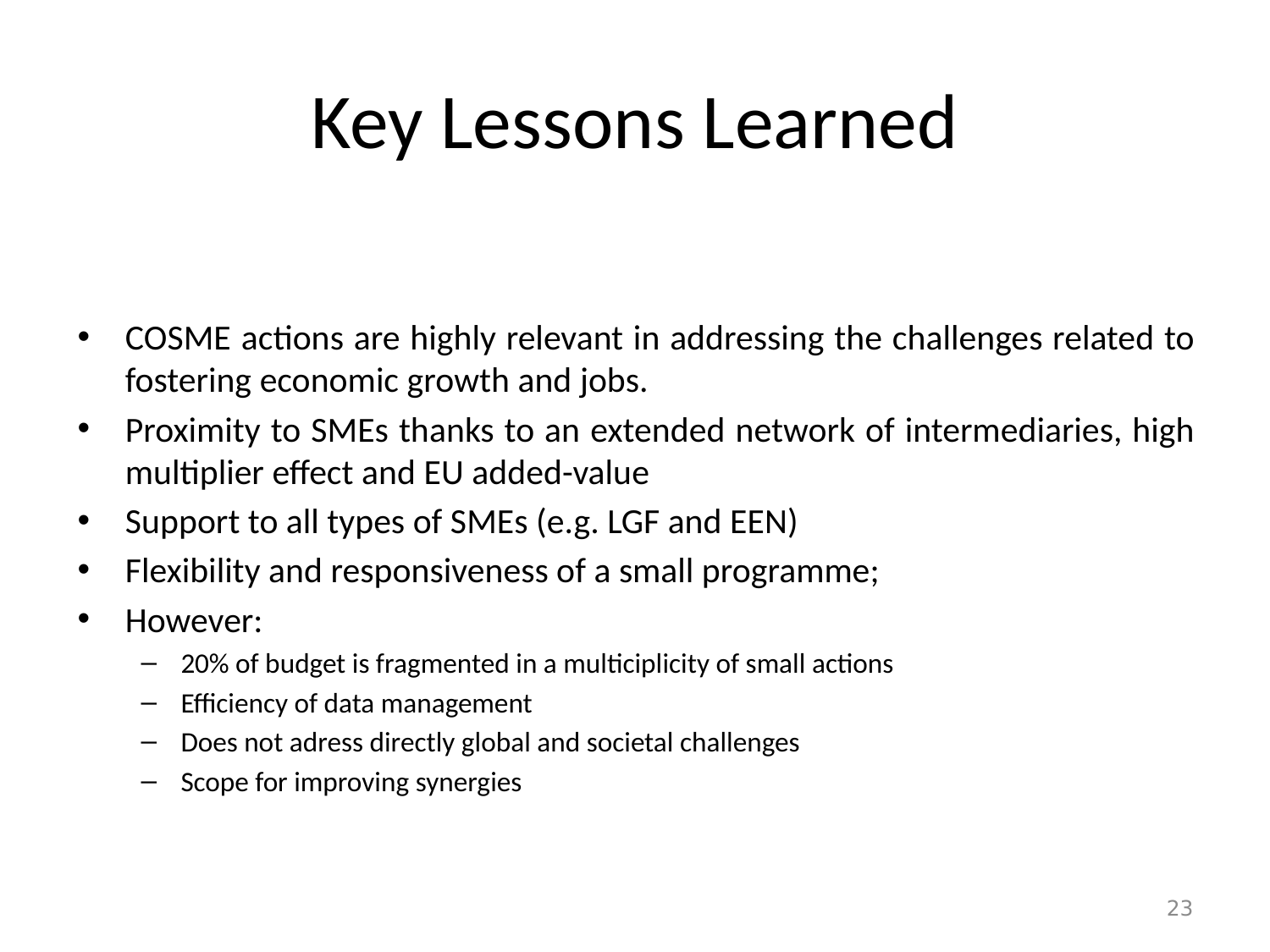

# Key Lessons Learned

COSME actions are highly relevant in addressing the challenges related to fostering economic growth and jobs.
Proximity to SMEs thanks to an extended network of intermediaries, high multiplier effect and EU added-value
Support to all types of SMEs (e.g. LGF and EEN)
Flexibility and responsiveness of a small programme;
However:
20% of budget is fragmented in a multiciplicity of small actions
Efficiency of data management
Does not adress directly global and societal challenges
Scope for improving synergies

23